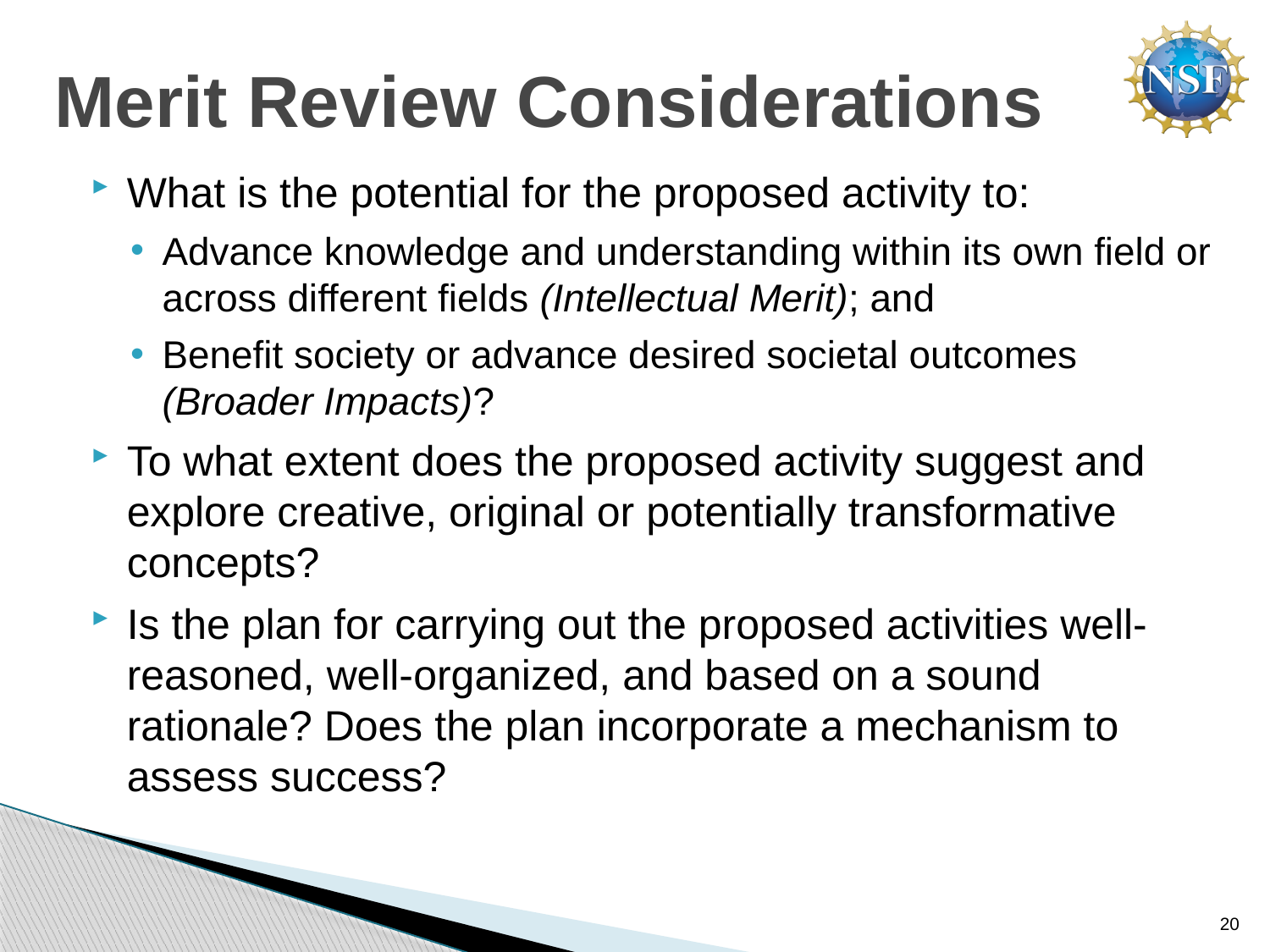

# Merit Review Considerations
What is the potential for the proposed activity to:
Advance knowledge and understanding within its own field or across different fields (Intellectual Merit); and
Benefit society or advance desired societal outcomes (Broader Impacts)?
To what extent does the proposed activity suggest and explore creative, original or potentially transformative concepts?
Is the plan for carrying out the proposed activities well-reasoned, well-organized, and based on a sound rationale? Does the plan incorporate a mechanism to assess success?
20